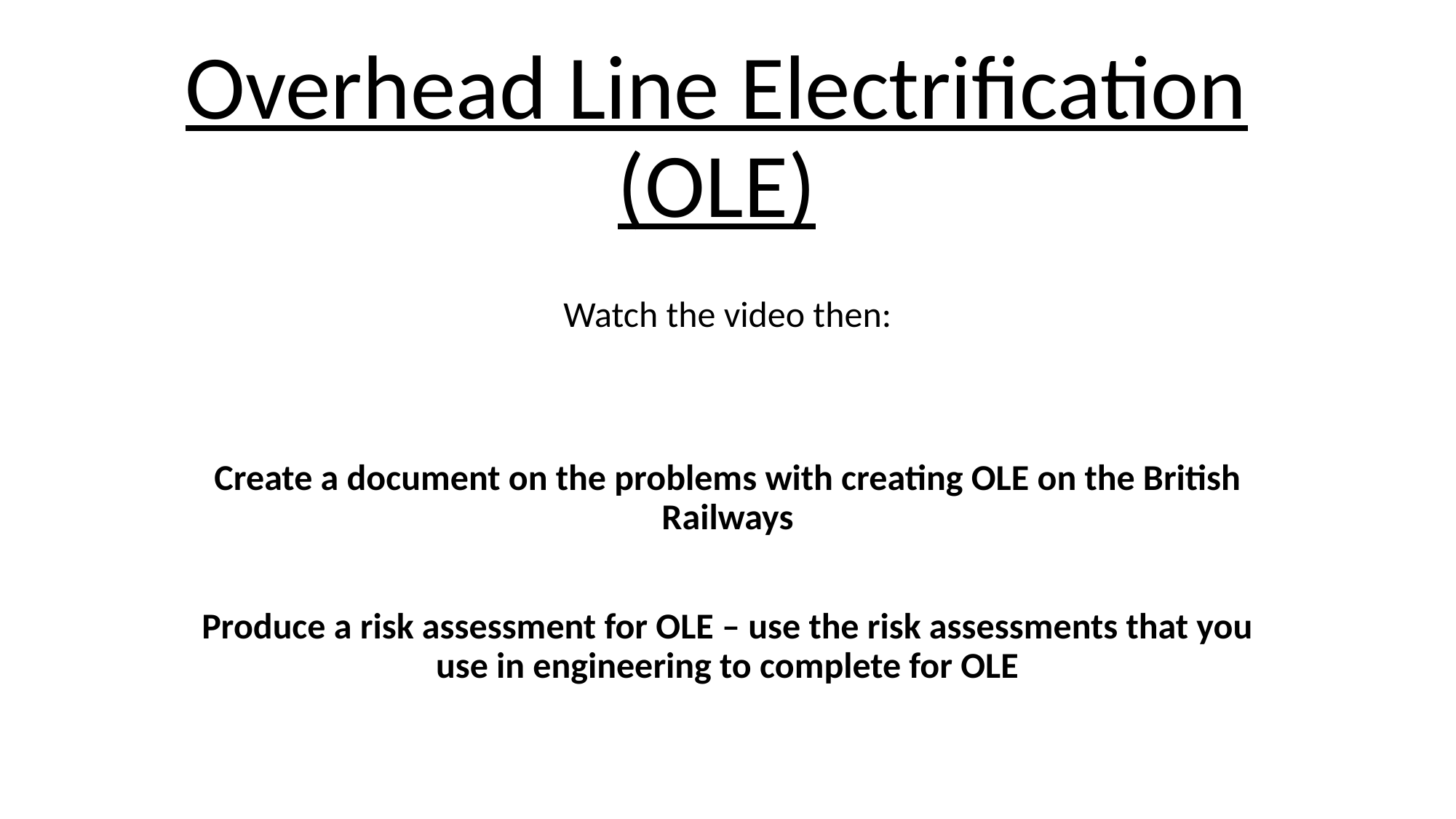

# Overhead Line Electrification (OLE)
Watch the video then:

Create a document on the problems with creating OLE on the British Railways

Produce a risk assessment for OLE – use the risk assessments that you use in engineering to complete for OLE